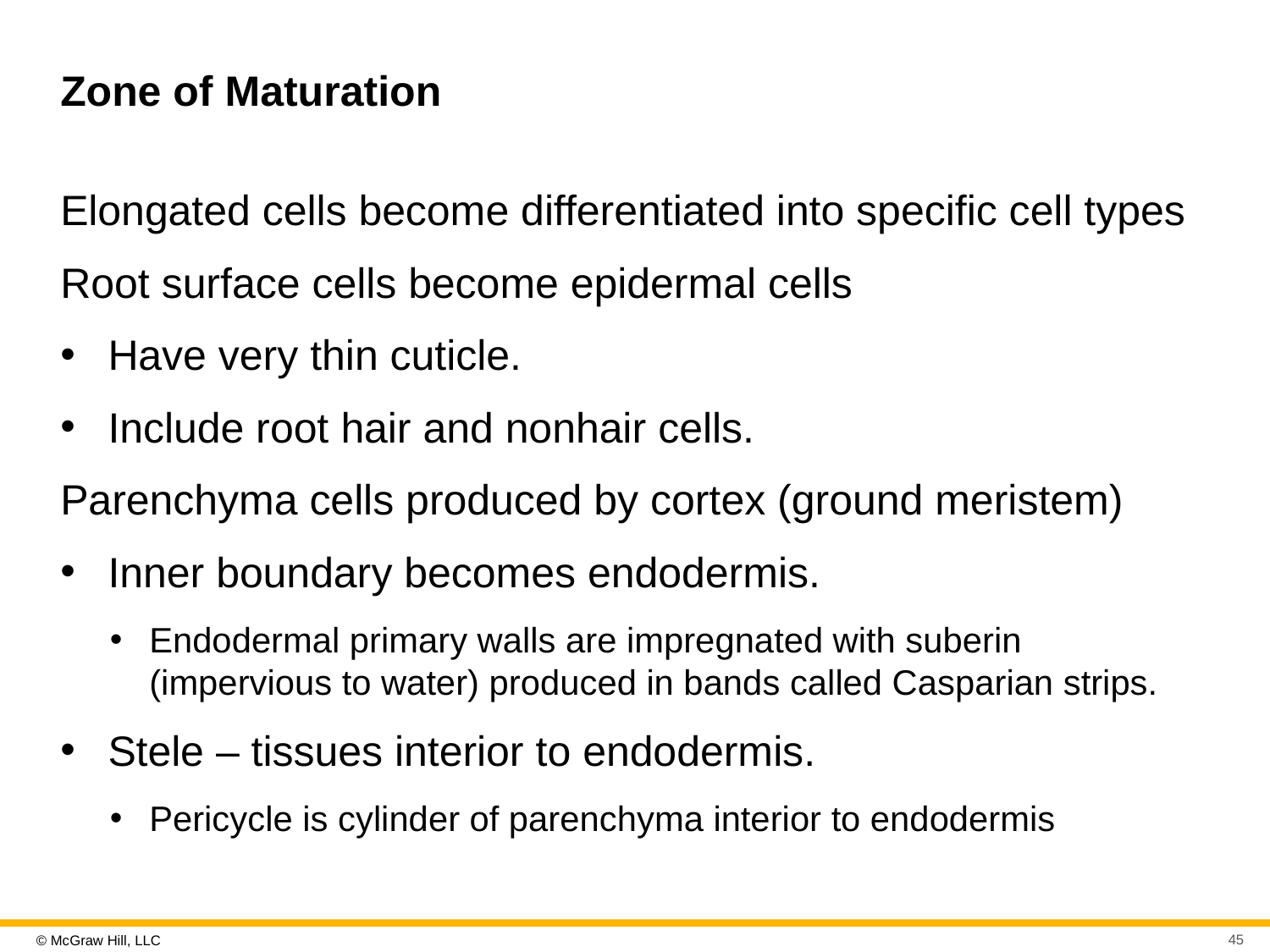

# Zone of Maturation
Elongated cells become differentiated into specific cell types
Root surface cells become epidermal cells
Have very thin cuticle.
Include root hair and nonhair cells.
Parenchyma cells produced by cortex (ground meristem)
Inner boundary becomes endodermis.
Endodermal primary walls are impregnated with suberin (impervious to water) produced in bands called Casparian strips.
Stele – tissues interior to endodermis.
Pericycle is cylinder of parenchyma interior to endodermis
45